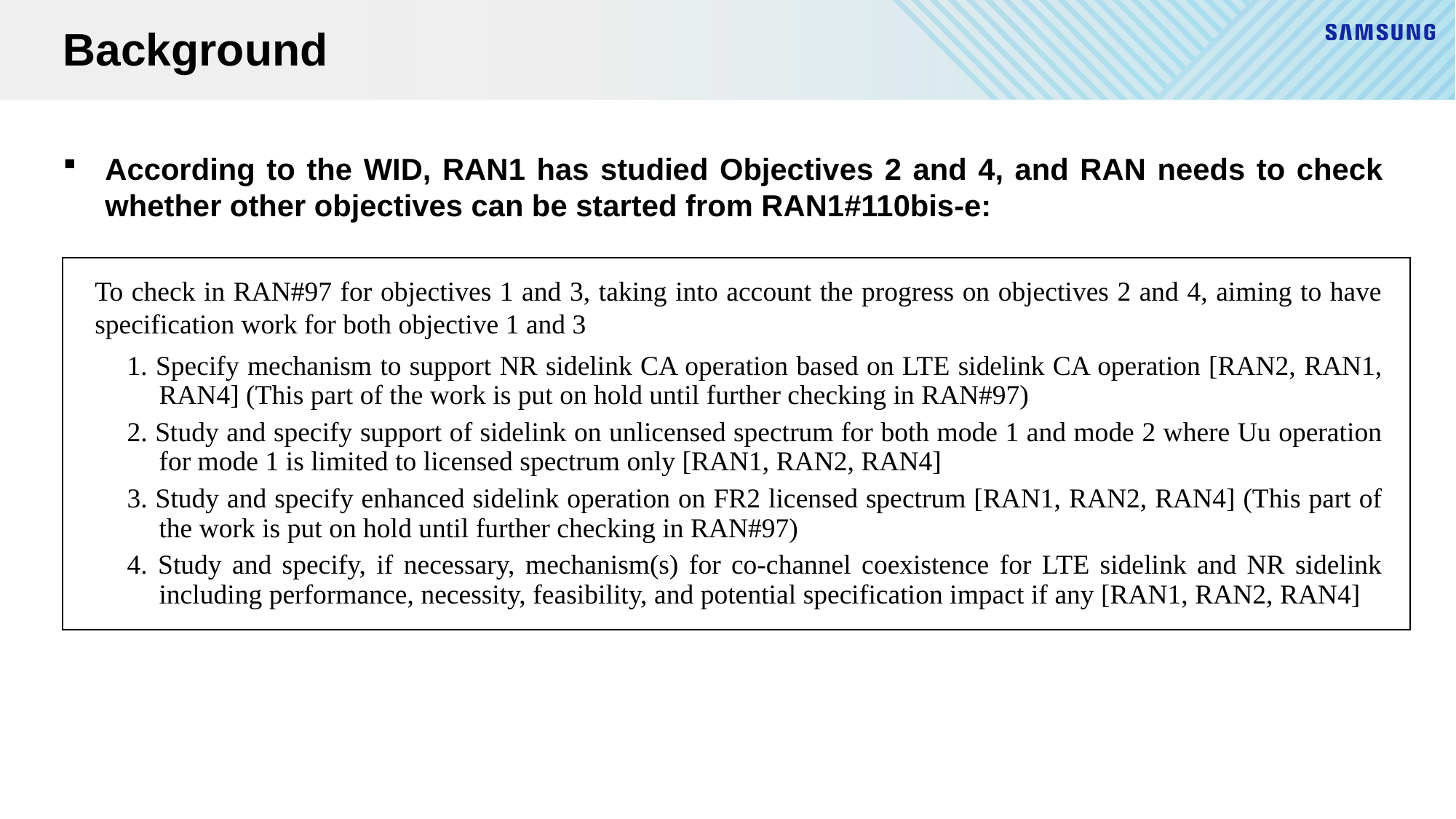

# Background
According to the WID, RAN1 has studied Objectives 2 and 4, and RAN needs to check whether other objectives can be started from RAN1#110bis-e:

To check in RAN#97 for objectives 1 and 3, taking into account the progress on objectives 2 and 4, aiming to have specification work for both objective 1 and 3
1. Specify mechanism to support NR sidelink CA operation based on LTE sidelink CA operation [RAN2, RAN1, RAN4] (This part of the work is put on hold until further checking in RAN#97)
2. Study and specify support of sidelink on unlicensed spectrum for both mode 1 and mode 2 where Uu operation for mode 1 is limited to licensed spectrum only [RAN1, RAN2, RAN4]
3. Study and specify enhanced sidelink operation on FR2 licensed spectrum [RAN1, RAN2, RAN4] (This part of the work is put on hold until further checking in RAN#97)
4. Study and specify, if necessary, mechanism(s) for co-channel coexistence for LTE sidelink and NR sidelink including performance, necessity, feasibility, and potential specification impact if any [RAN1, RAN2, RAN4]